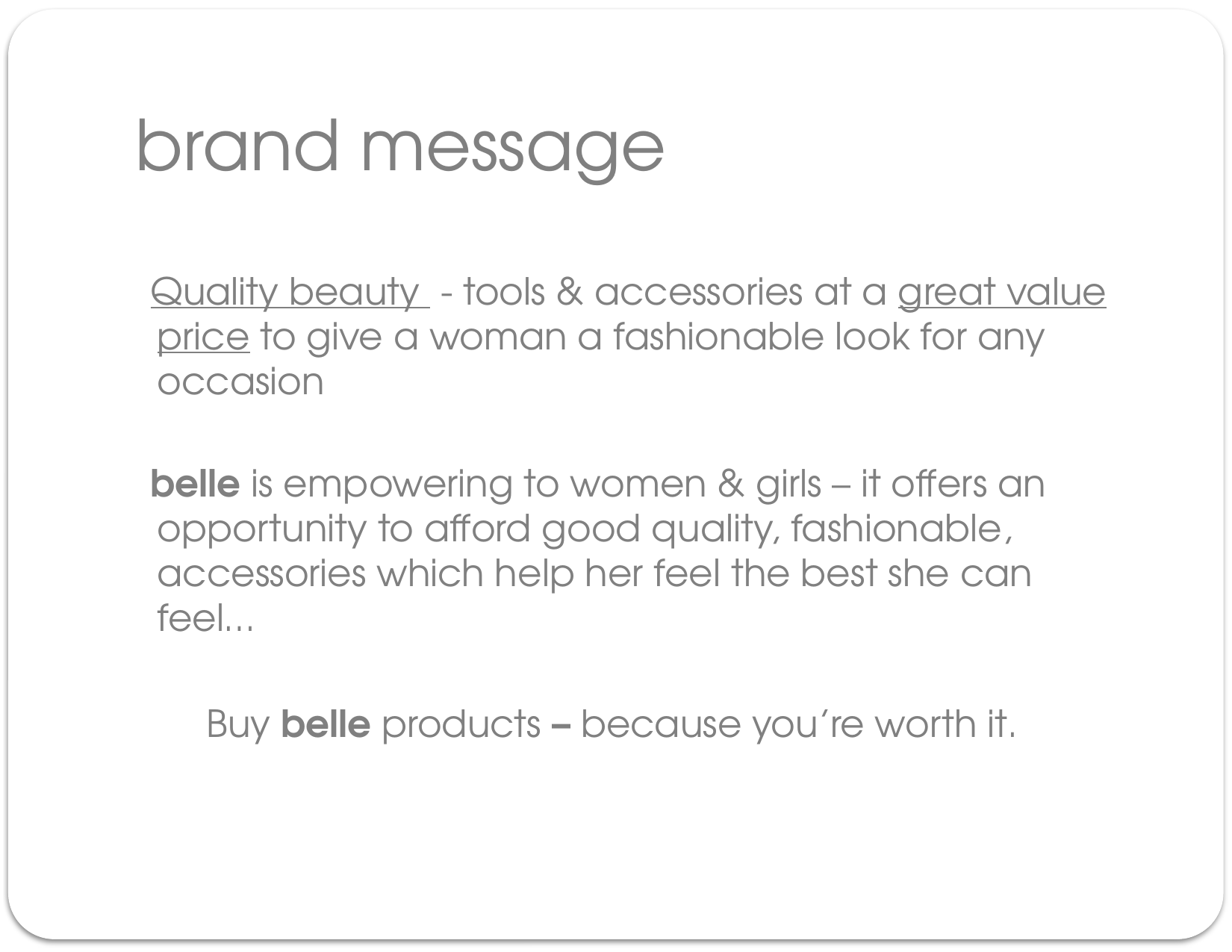

# brand message
Quality beauty  - tools & accessories at a great value price to give a woman a fashionable look for any occasion

belle is empowering to women & girls – it offers an opportunity to afford good quality, fashionable, accessories which help her feel the best she can feel…

	Buy belle products – because you’re worth it.